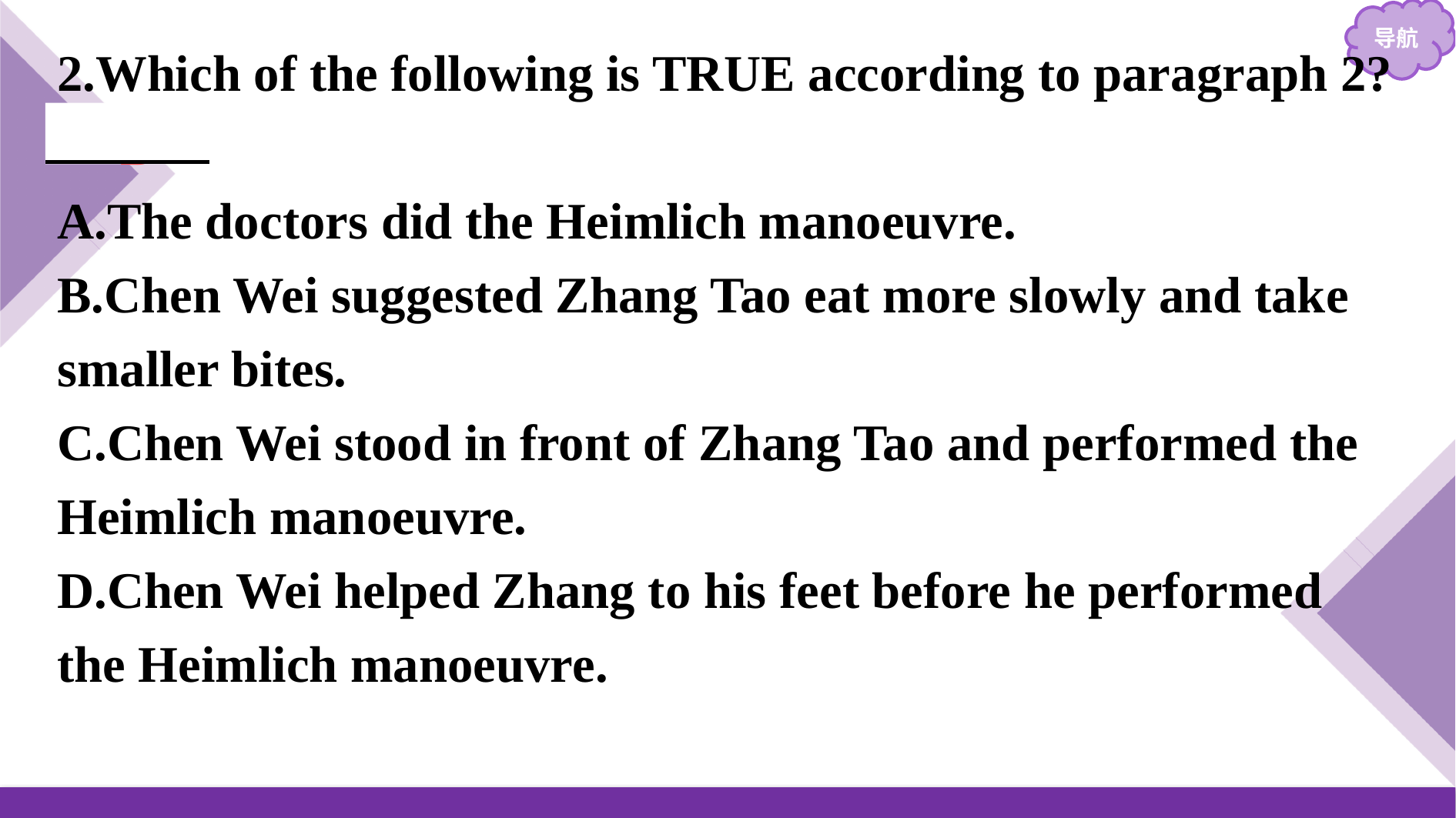

2.Which of the following is TRUE according to paragraph 2?
　D
A.The doctors did the Heimlich manoeuvre.
B.Chen Wei suggested Zhang Tao eat more slowly and take smaller bites.
C.Chen Wei stood in front of Zhang Tao and performed the Heimlich manoeuvre.
D.Chen Wei helped Zhang to his feet before he performed the Heimlich manoeuvre.